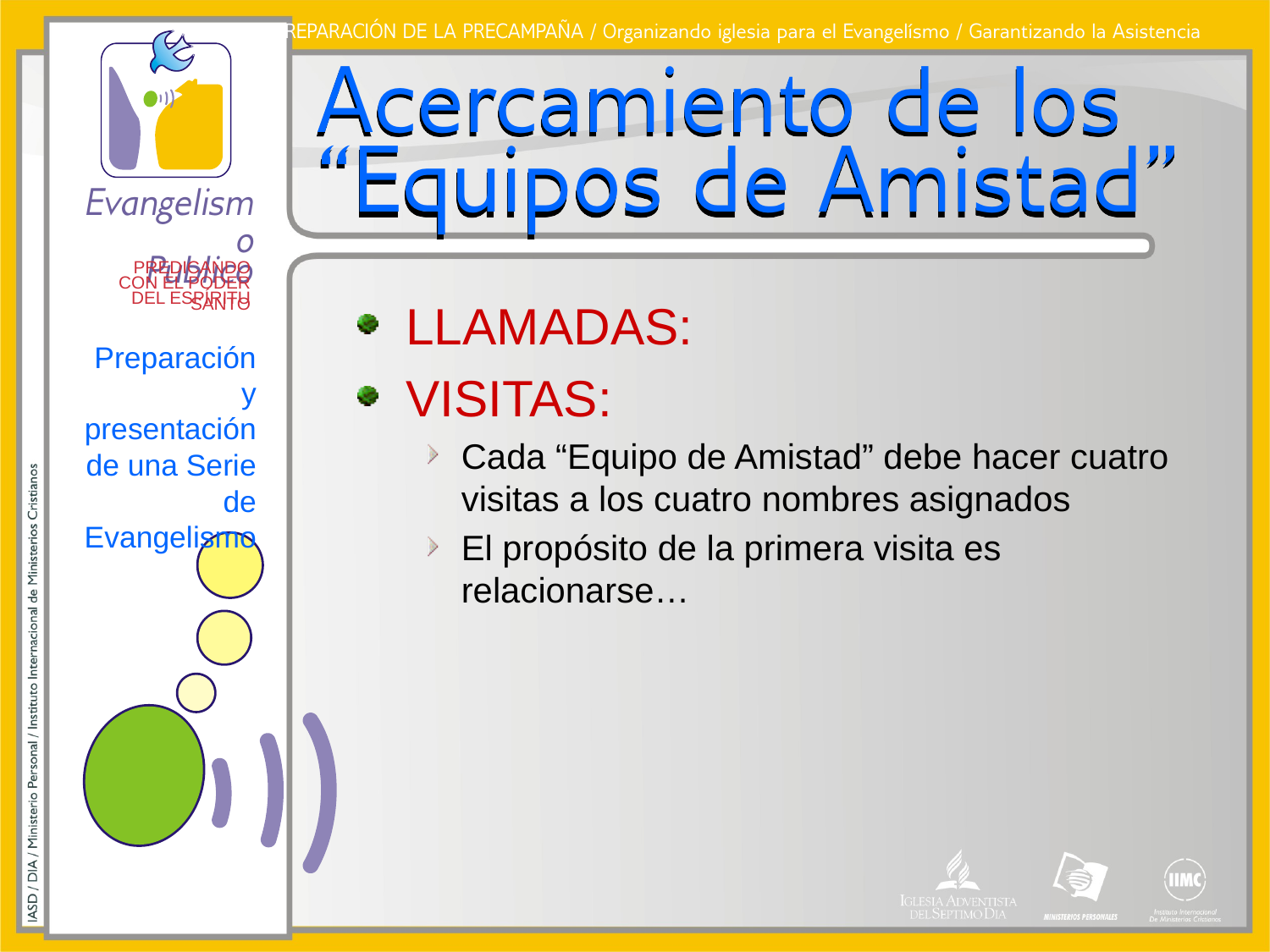

PREPARACIÓN DE LA PRECAMPAÑA / Organizando iglesia para el Evangelísmo / Garantizando la Asistencia
# Acercamiento de los “Equipos de Amistad”
LLAMADAS:
VISITAS:
Cada “Equipo de Amistad” debe hacer cuatro visitas a los cuatro nombres asignados
El propósito de la primera visita es relacionarse…